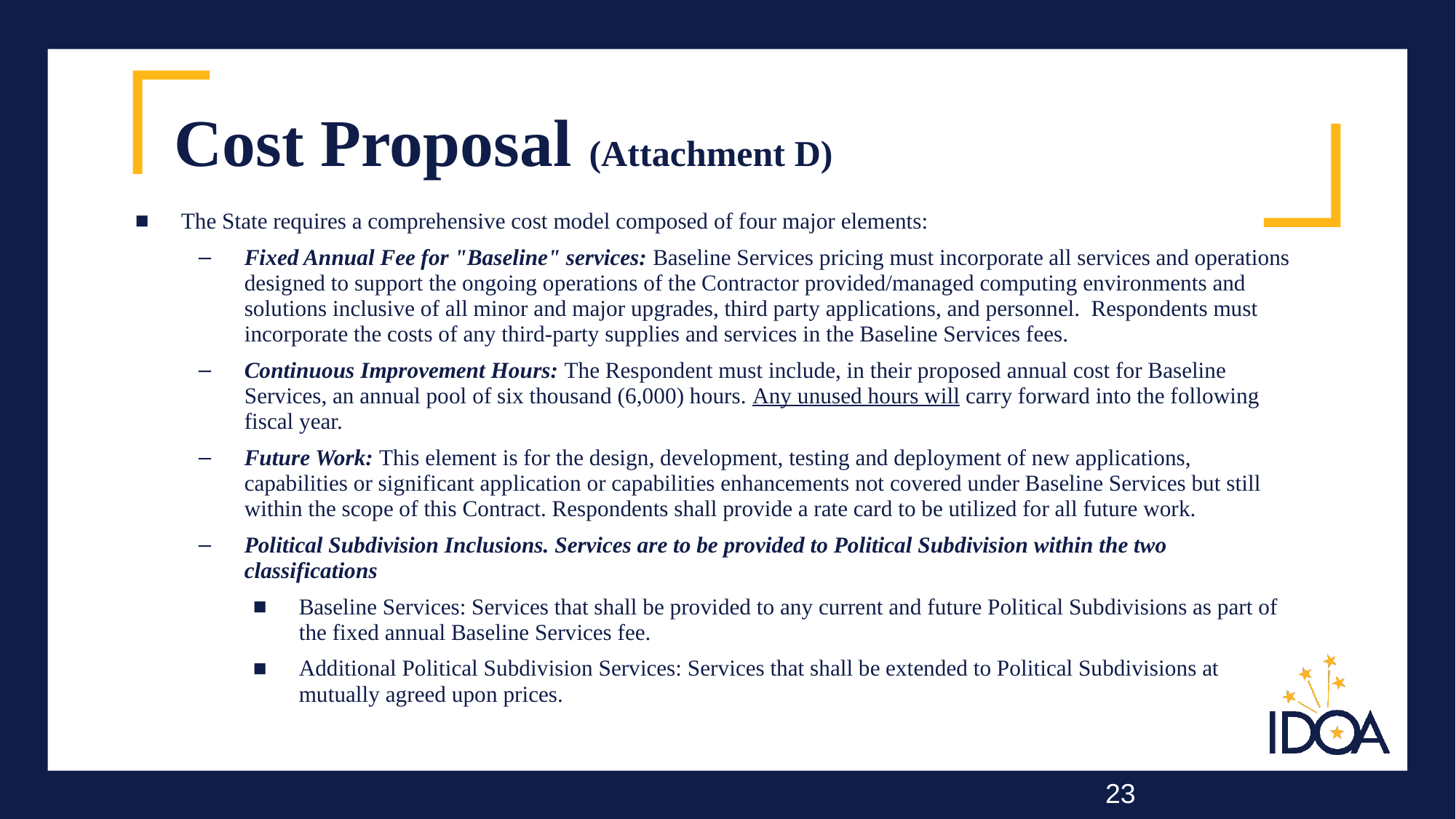

# Cost Proposal (Attachment D)
The State requires a comprehensive cost model composed of four major elements:
Fixed Annual Fee for "Baseline" services: Baseline Services pricing must incorporate all services and operations designed to support the ongoing operations of the Contractor provided/managed computing environments and solutions inclusive of all minor and major upgrades, third party applications, and personnel.  Respondents must incorporate the costs of any third-party supplies and services in the Baseline Services fees.
Continuous Improvement Hours: The Respondent must include, in their proposed annual cost for Baseline Services, an annual pool of six thousand (6,000) hours. Any unused hours will carry forward into the following fiscal year.
Future Work: This element is for the design, development, testing and deployment of new applications, capabilities or significant application or capabilities enhancements not covered under Baseline Services but still within the scope of this Contract. Respondents shall provide a rate card to be utilized for all future work.
Political Subdivision Inclusions. Services are to be provided to Political Subdivision within the two classifications
Baseline Services: Services that shall be provided to any current and future Political Subdivisions as part of the fixed annual Baseline Services fee.
Additional Political Subdivision Services: Services that shall be extended to Political Subdivisions at mutually agreed upon prices.
23